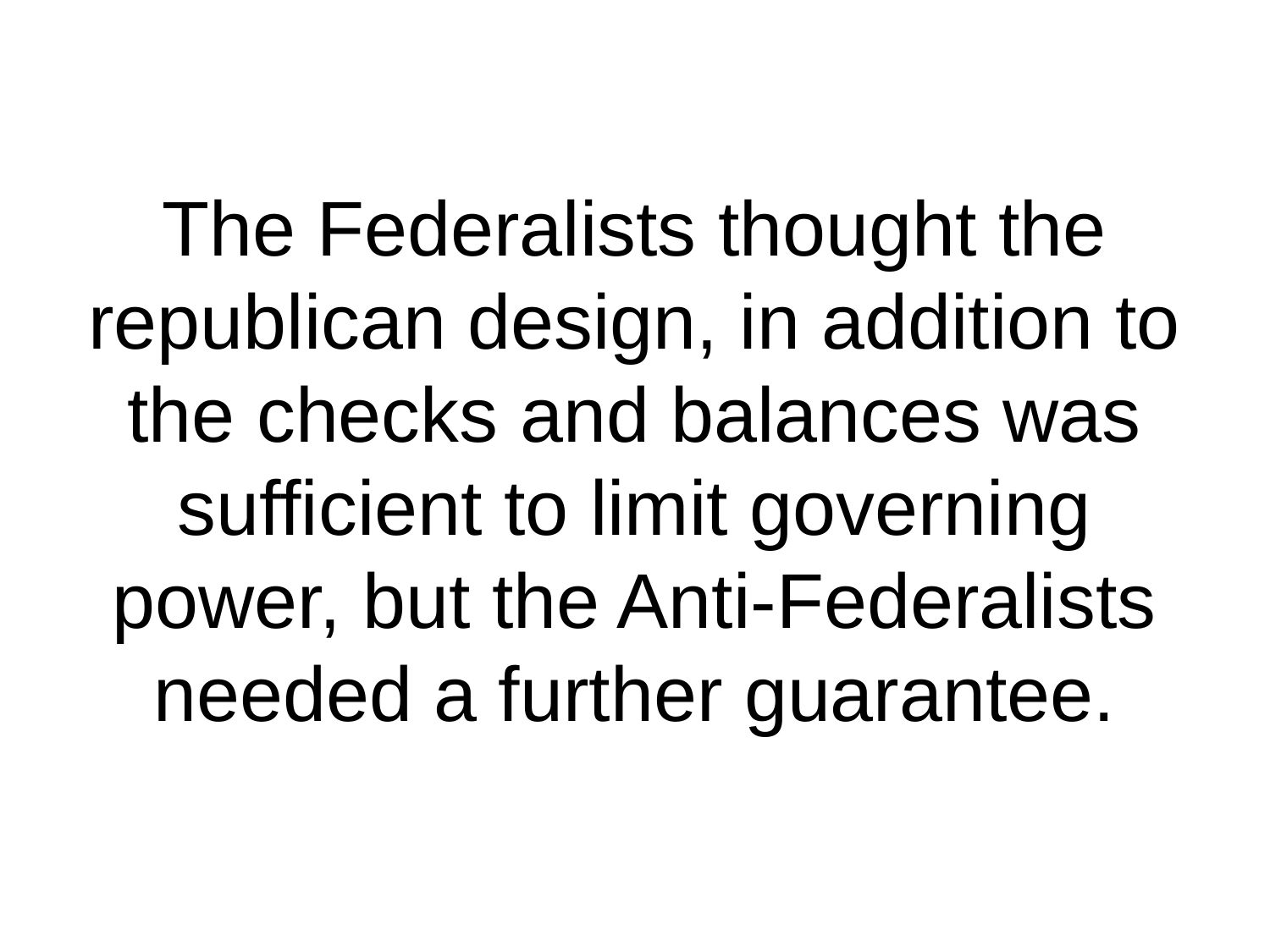

# The Federalists thought the republican design, in addition to the checks and balances was sufficient to limit governing power, but the Anti-Federalists needed a further guarantee.